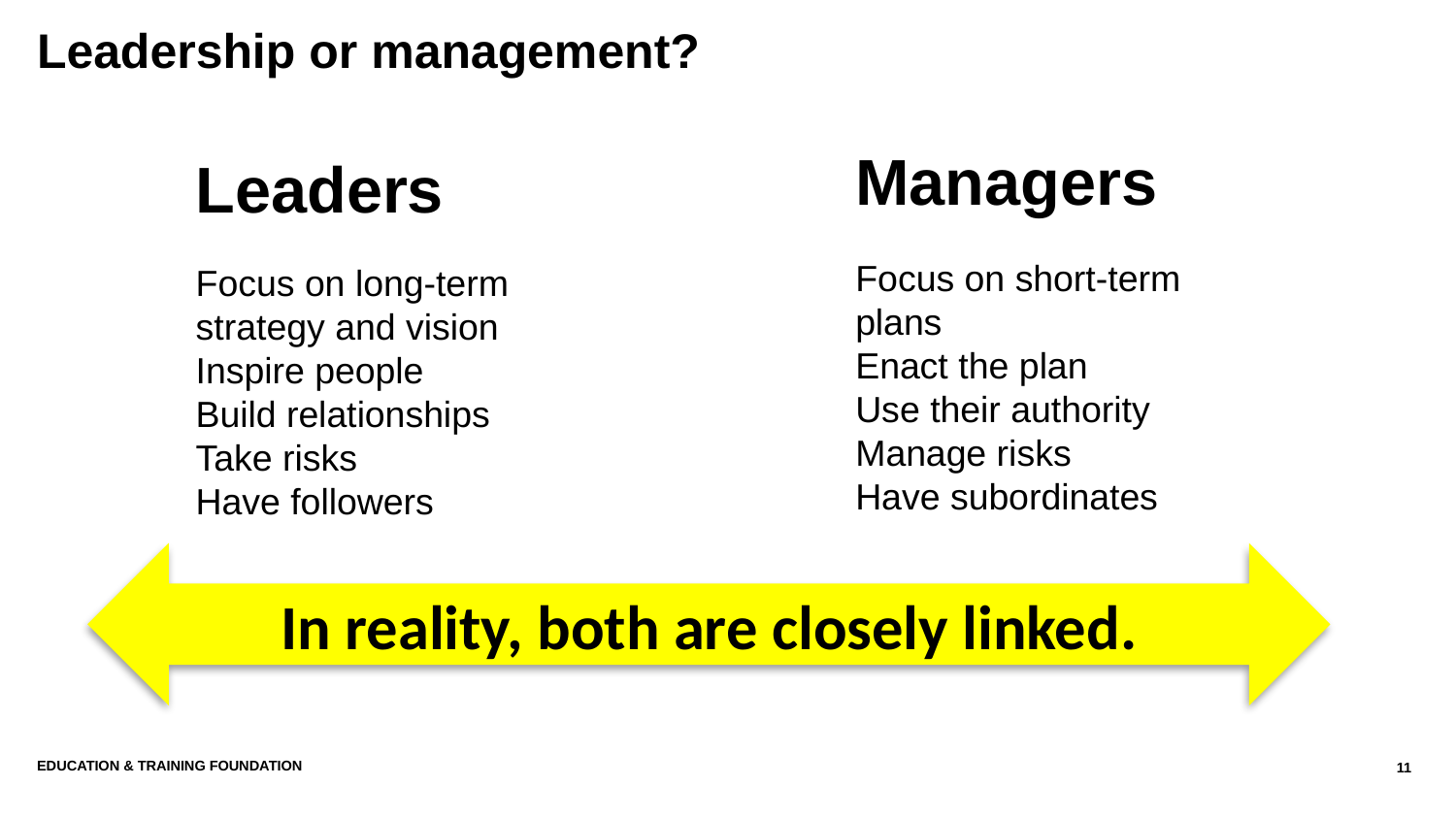

# Leadership or management?
Managers
Leaders
Focus on short-term plans
Enact the plan
Use their authority
Manage risks
Have subordinates

Focus on long-term strategy and vision
Inspire people
Build relationships
Take risks
Have followers

In reality, both are closely linked.
Education & Training Foundation
11